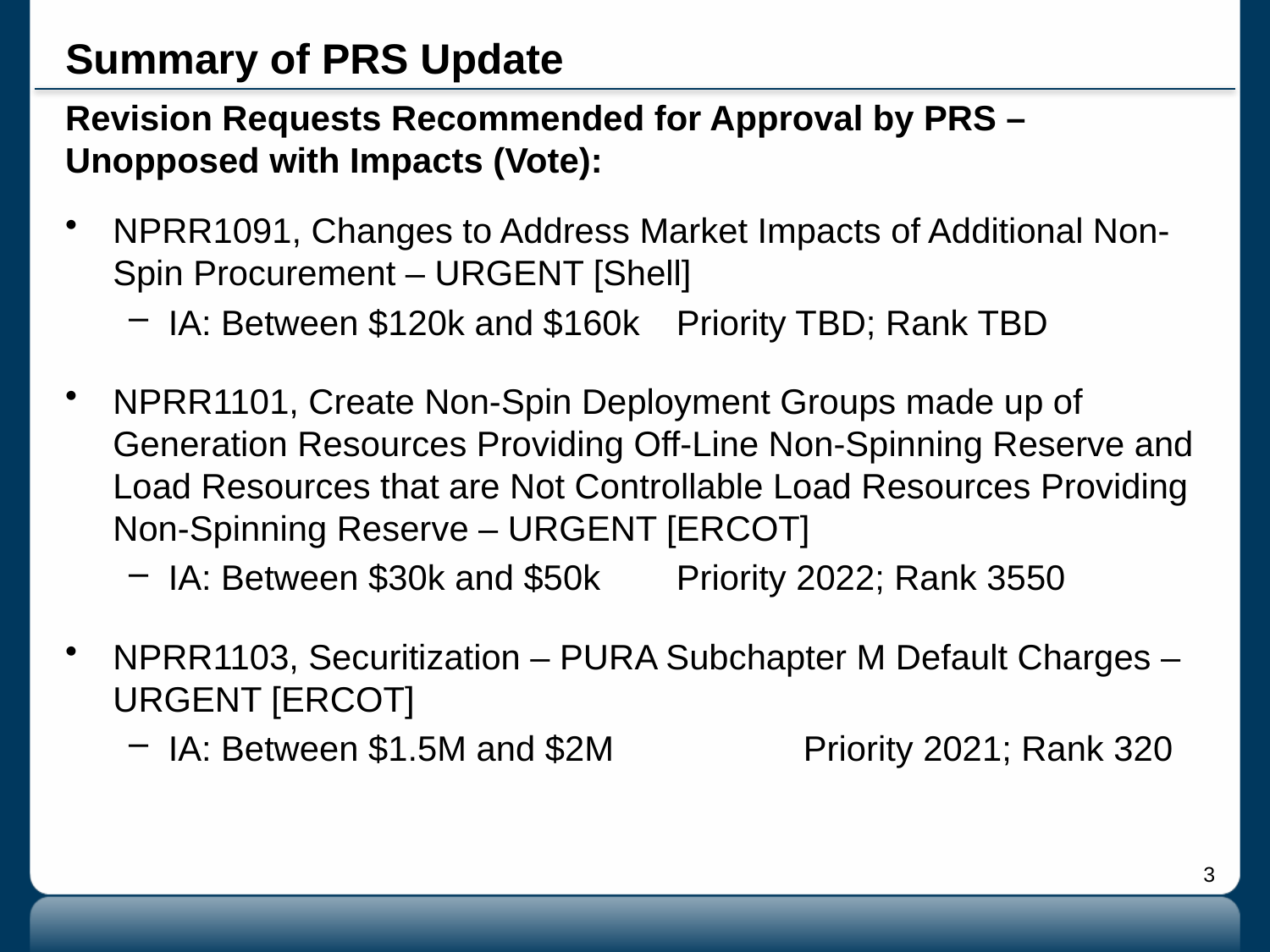

# Summary of PRS Update
Revision Requests Recommended for Approval by PRS – Unopposed with Impacts (Vote):
NPRR1091, Changes to Address Market Impacts of Additional Non-Spin Procurement – URGENT [Shell]
IA: Between $120k and $160k	Priority TBD; Rank TBD

NPRR1101, Create Non-Spin Deployment Groups made up of Generation Resources Providing Off-Line Non-Spinning Reserve and Load Resources that are Not Controllable Load Resources Providing Non-Spinning Reserve – URGENT [ERCOT]
IA: Between $30k and $50k	Priority 2022; Rank 3550

NPRR1103, Securitization – PURA Subchapter M Default Charges – URGENT [ERCOT]
IA: Between $1.5M and $2M		Priority 2021; Rank 320